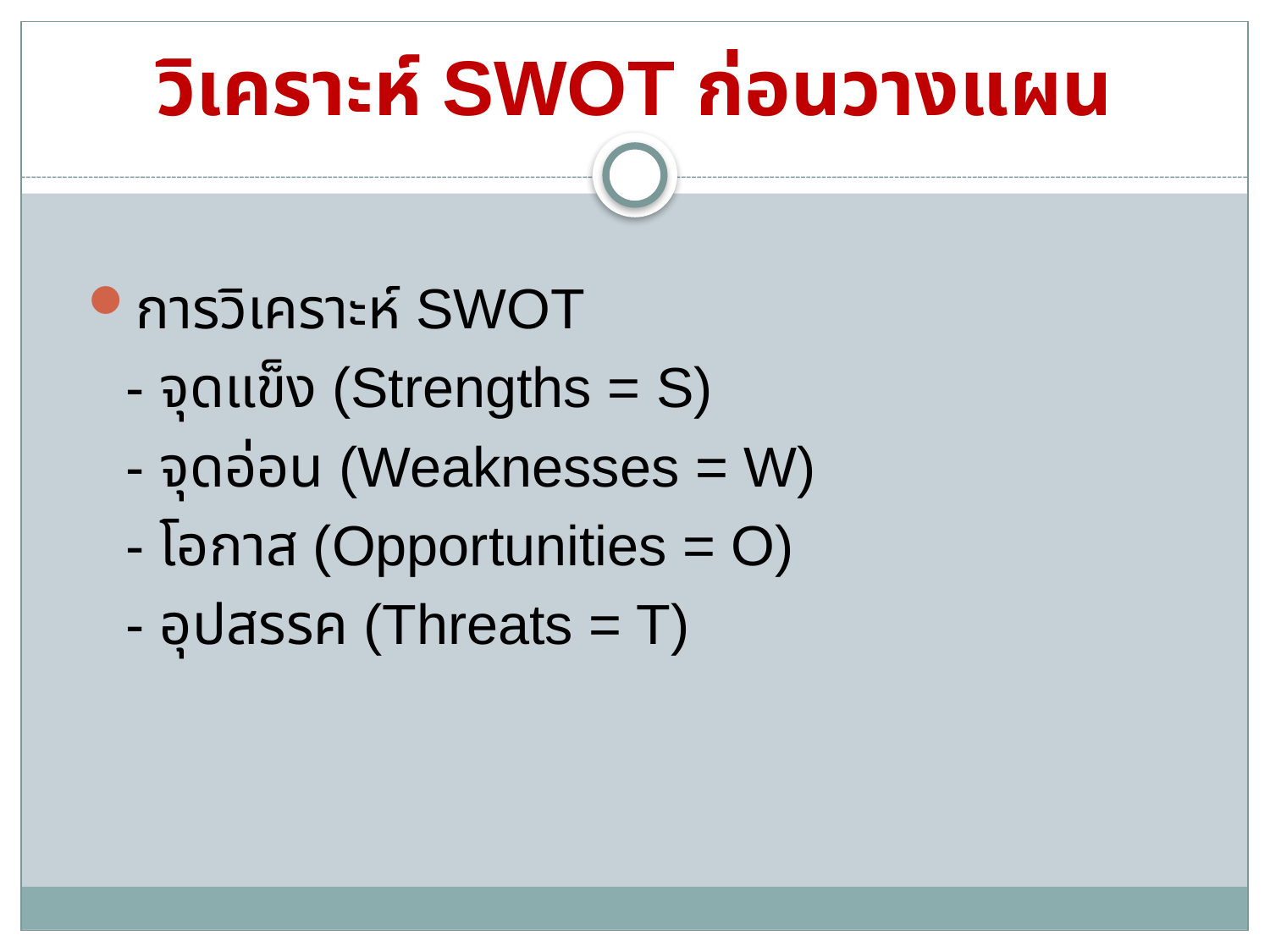

# วิเคราะห์ SWOT ก่อนวางแผน
การวิเคราะห์ SWOT
	- จุดแข็ง (Strengths = S)
	- จุดอ่อน (Weaknesses = W)
	- โอกาส (Opportunities = O)
	- อุปสรรค (Threats = T)